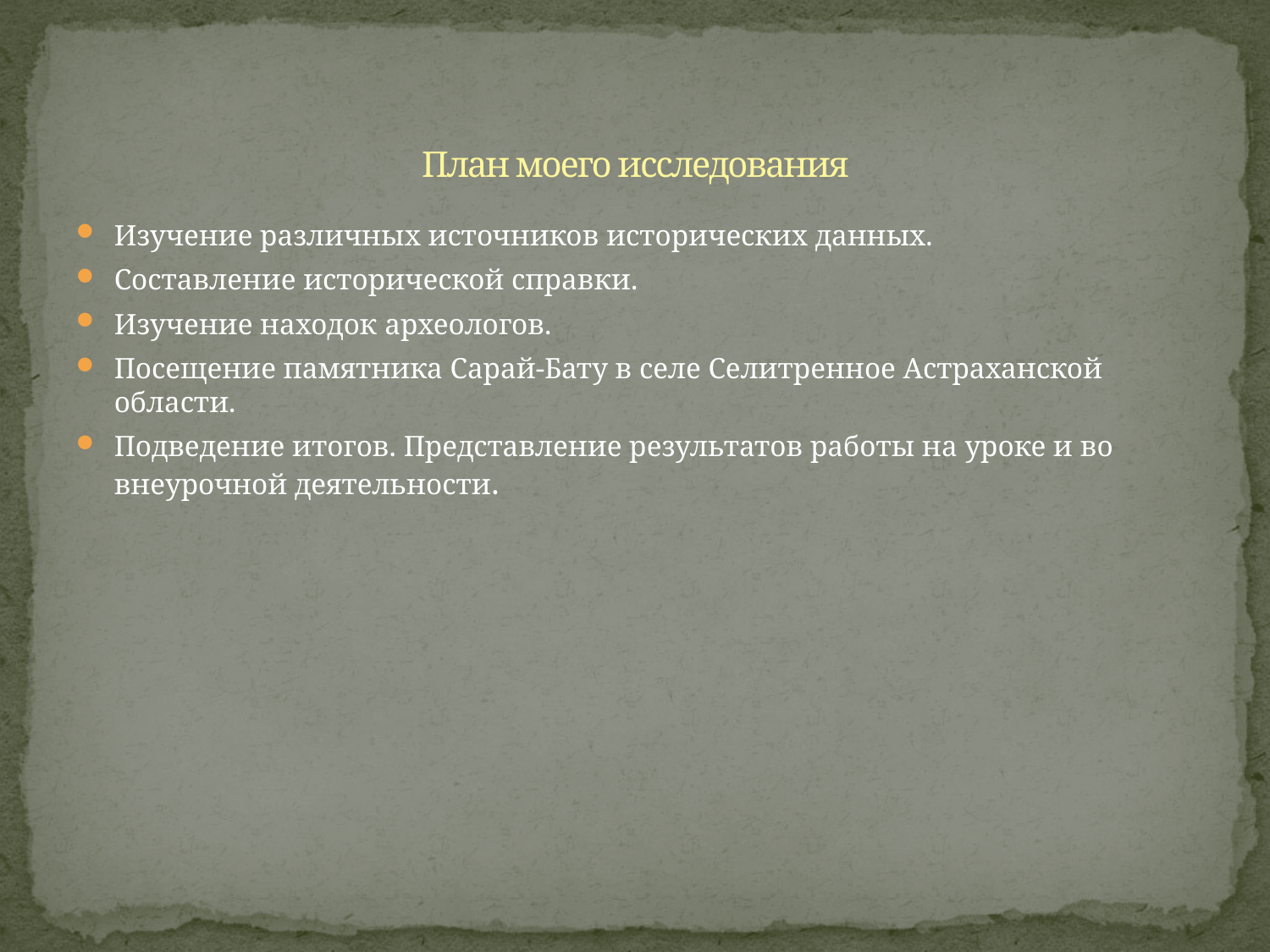

# План моего исследования
Изучение различных источников исторических данных.
Составление исторической справки.
Изучение находок археологов.
Посещение памятника Сарай-Бату в селе Селитренное Астраханской области.
Подведение итогов. Представление результатов работы на уроке и во внеурочной деятельности.